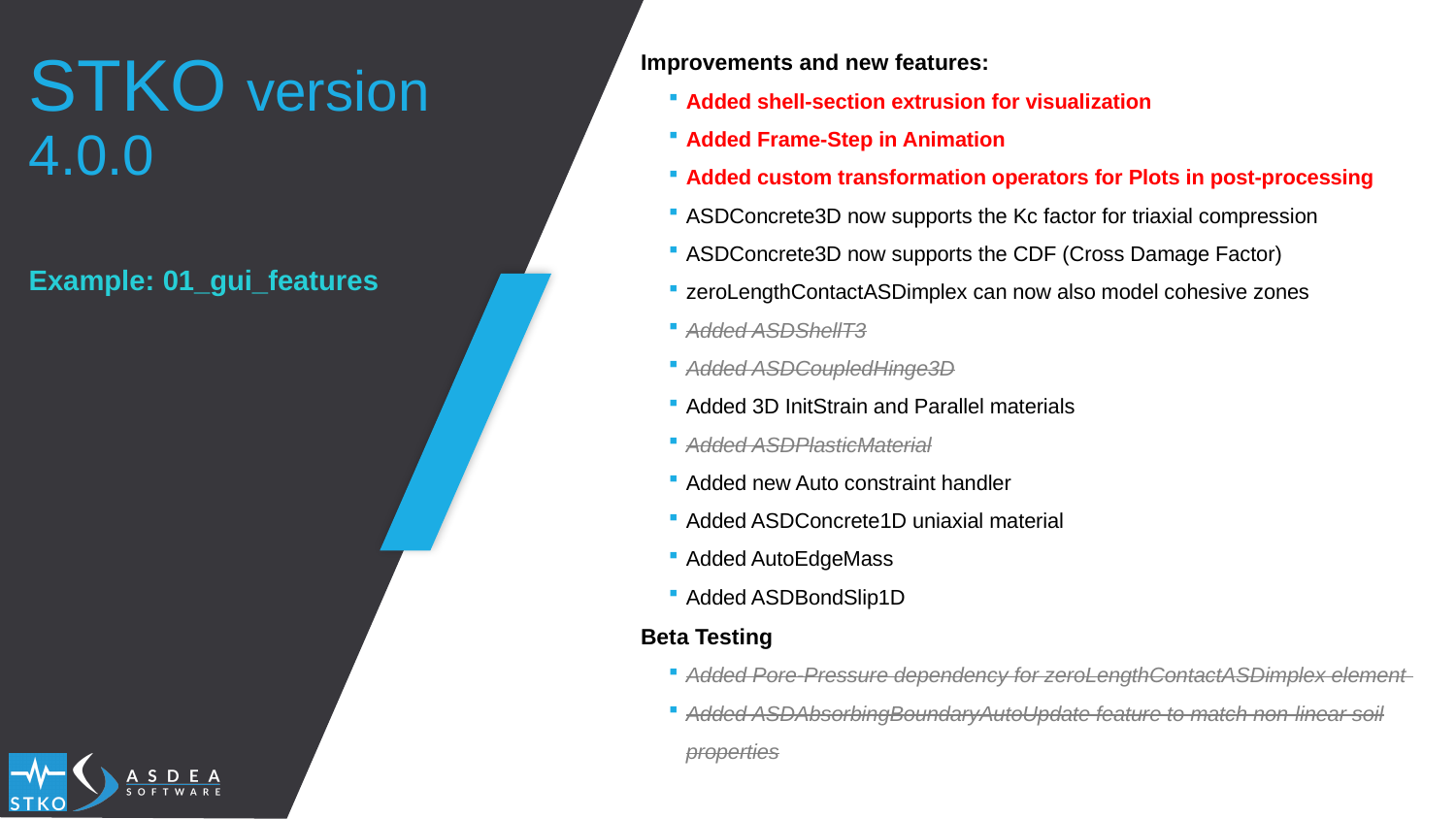

Improvements and new features:
Added shell-section extrusion for visualization
Added Frame-Step in Animation
Added custom transformation operators for Plots in post-processing
ASDConcrete3D now supports the Kc factor for triaxial compression
ASDConcrete3D now supports the CDF (Cross Damage Factor)
zeroLengthContactASDimplex can now also model cohesive zones
Added ASDShellT3
Added ASDCoupledHinge3D
Added 3D InitStrain and Parallel materials
Added ASDPlasticMaterial
Added new Auto constraint handler
Added ASDConcrete1D uniaxial material
Added AutoEdgeMass
Added ASDBondSlip1D
Beta Testing
Added Pore-Pressure dependency for zeroLengthContactASDimplex element
Added ASDAbsorbingBoundaryAutoUpdate feature to match non-linear soil properties
STKO version 4.0.0
Example: 01_gui_features